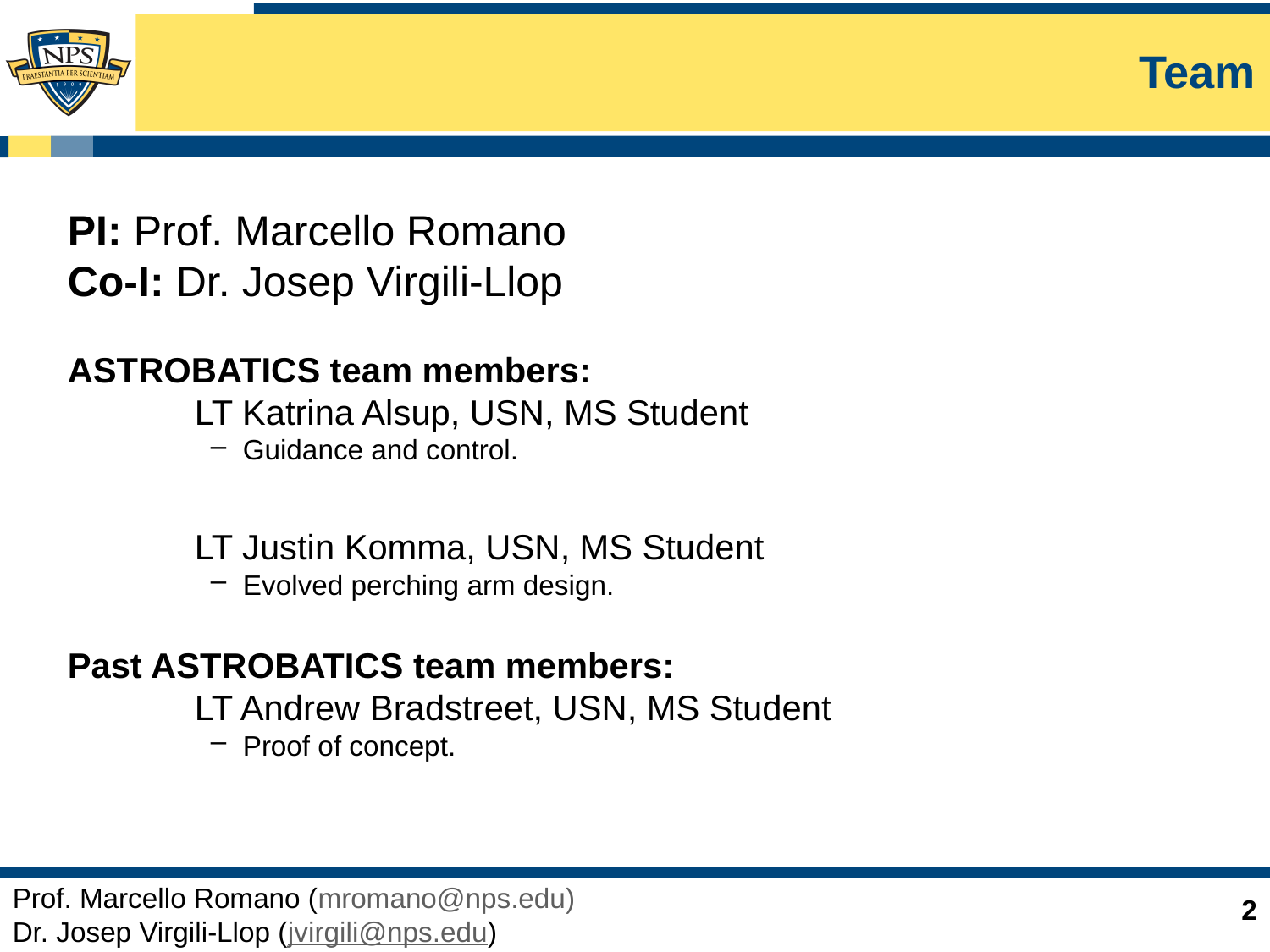

# Team
PI: Prof. Marcello Romano
Co-I: Dr. Josep Virgili-Llop

ASTROBATICS team members:
	LT Katrina Alsup, USN, MS Student
Guidance and control.

	LT Justin Komma, USN, MS Student
Evolved perching arm design.

Past ASTROBATICS team members:
	LT Andrew Bradstreet, USN, MS Student
Proof of concept.

Prof. Marcello Romano (mromano@nps.edu)
Dr. Josep Virgili-Llop (jvirgili@nps.edu)